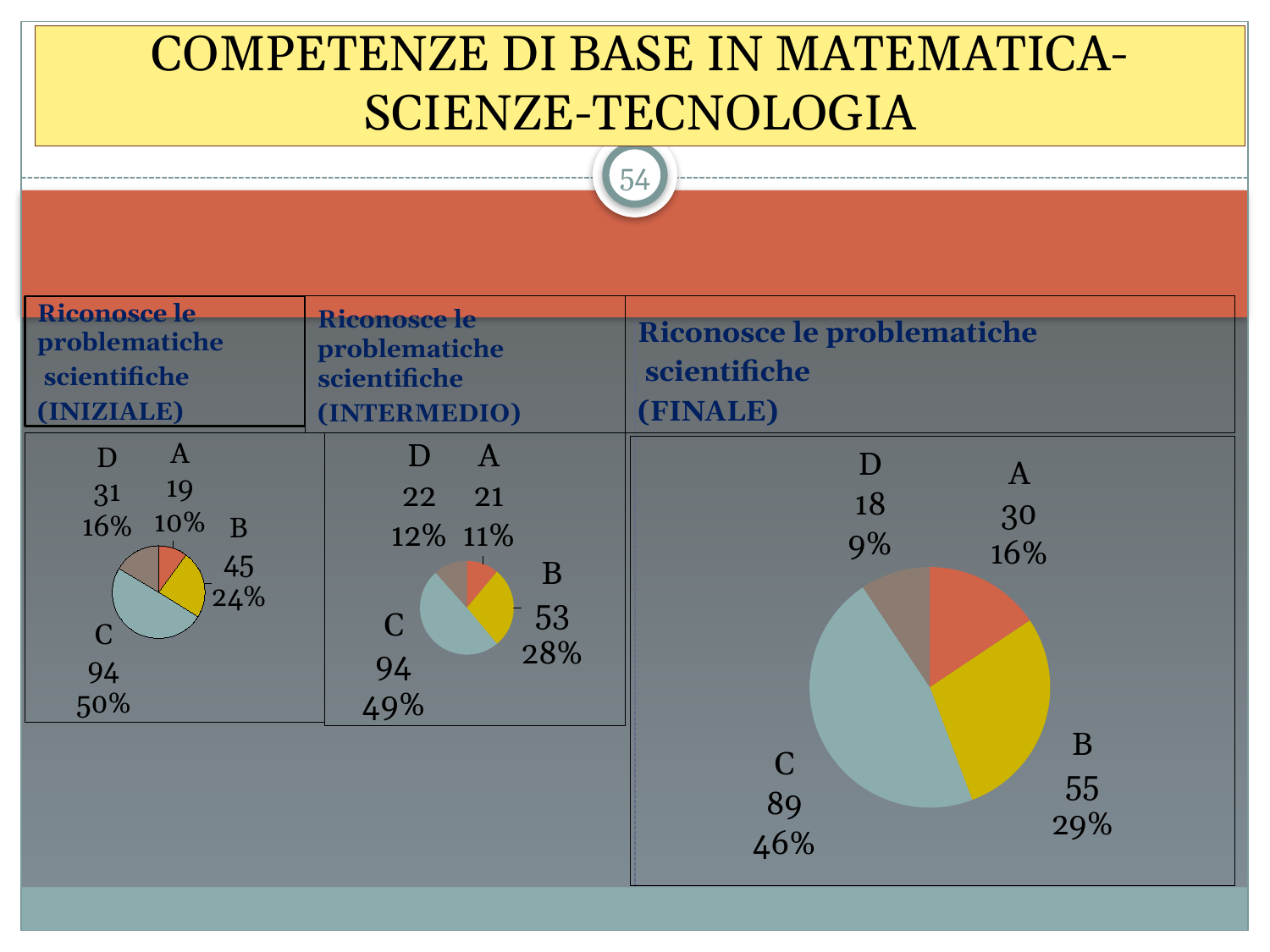

# COMPETENZE DI BASE IN MATEMATICA-SCIENZE-TECNOLOGIA
54
Riconosce le problematiche
 scientifiche
(INIZIALE)
Riconosce le problematiche scientifiche
(INTERMEDIO)
Riconosce le problematiche
 scientifiche
(FINALE)

### Chart

| Category | Vendite |
|---|---|
| A | 19.0 |
| B | 45.0 |
| C | 94.0 |
| D | 31.0 |

### Chart

| Category | Vendite |
|---|---|
| A | 21.0 |
| B | 53.0 |
| C | 94.0 |
| D | 22.0 |

### Chart

| Category | Vendite |
|---|---|
| A | 30.0 |
| B | 55.0 |
| C | 89.0 |
| D | 18.0 |